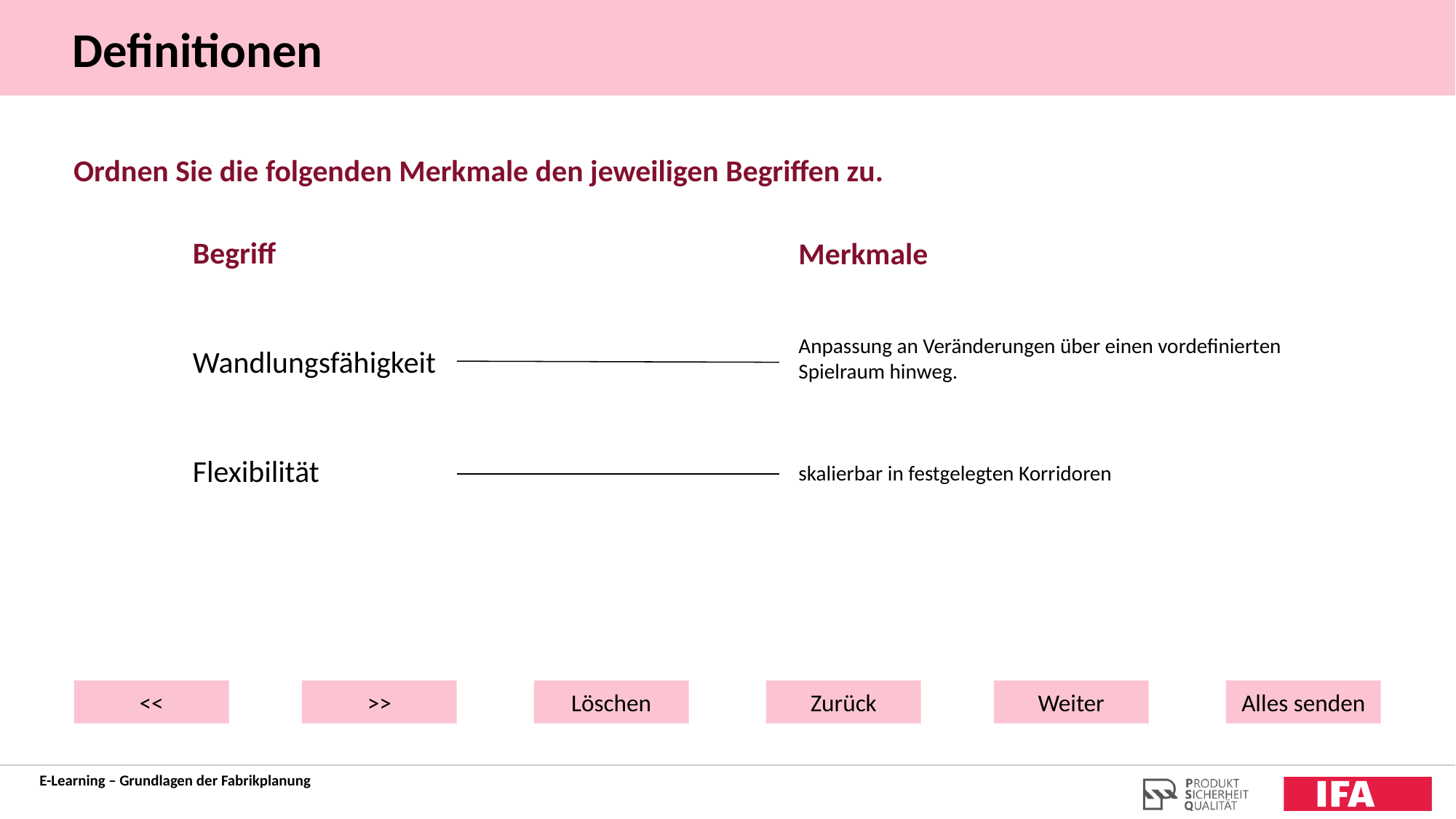

Definitionen
Ordnen Sie die folgenden Merkmale den jeweiligen Begriffen zu.
Begriff

Wandlungsfähigkeit

Flexibilität
Merkmale

Anpassung an Veränderungen über einen vordefinierten Spielraum hinweg.

skalierbar in festgelegten Korridoren
<<
>>
Löschen
Zurück
Weiter
Alles senden